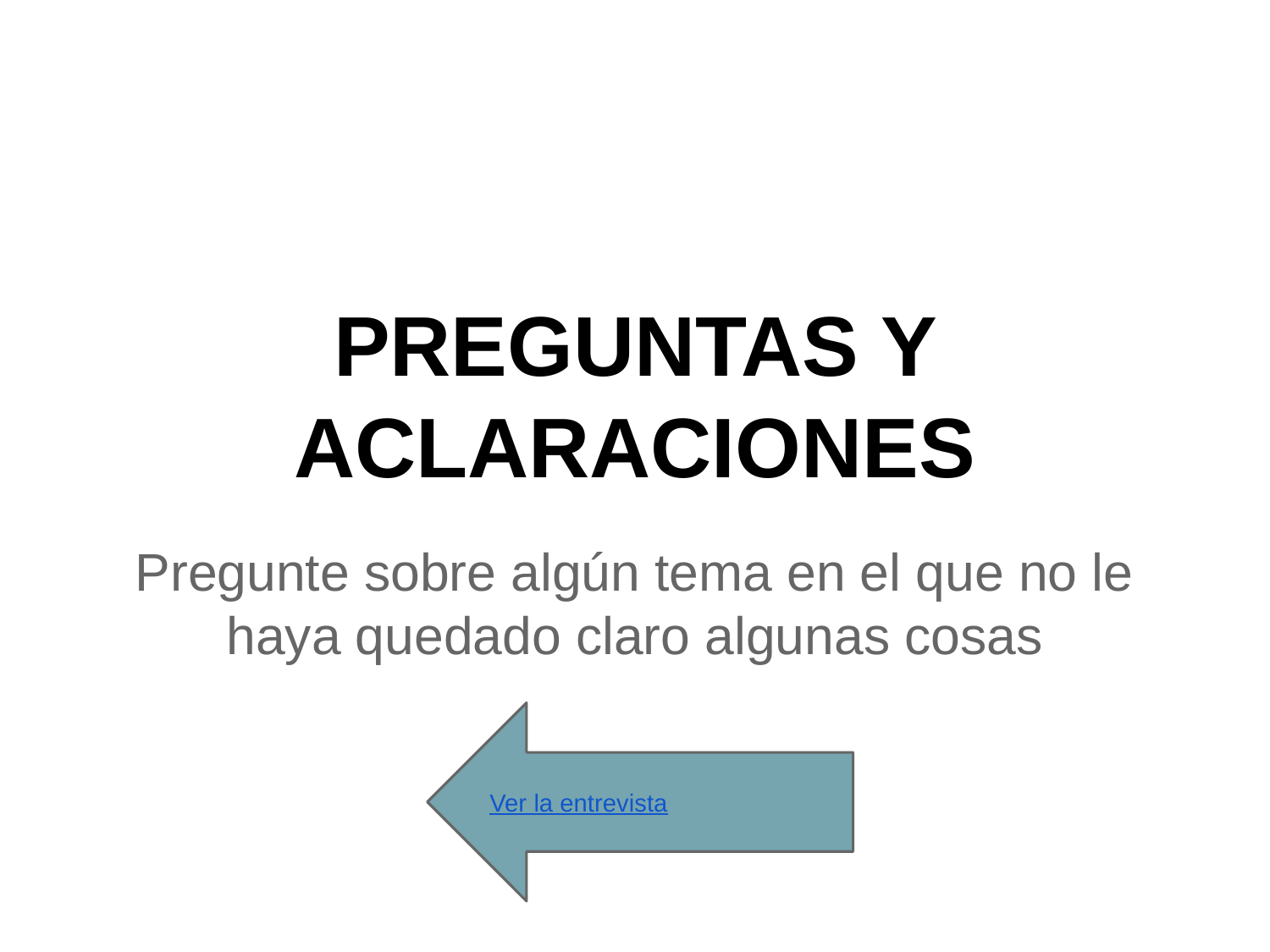

# PREGUNTAS Y ACLARACIONES
Pregunte sobre algún tema en el que no le haya quedado claro algunas cosas
Ver la entrevista